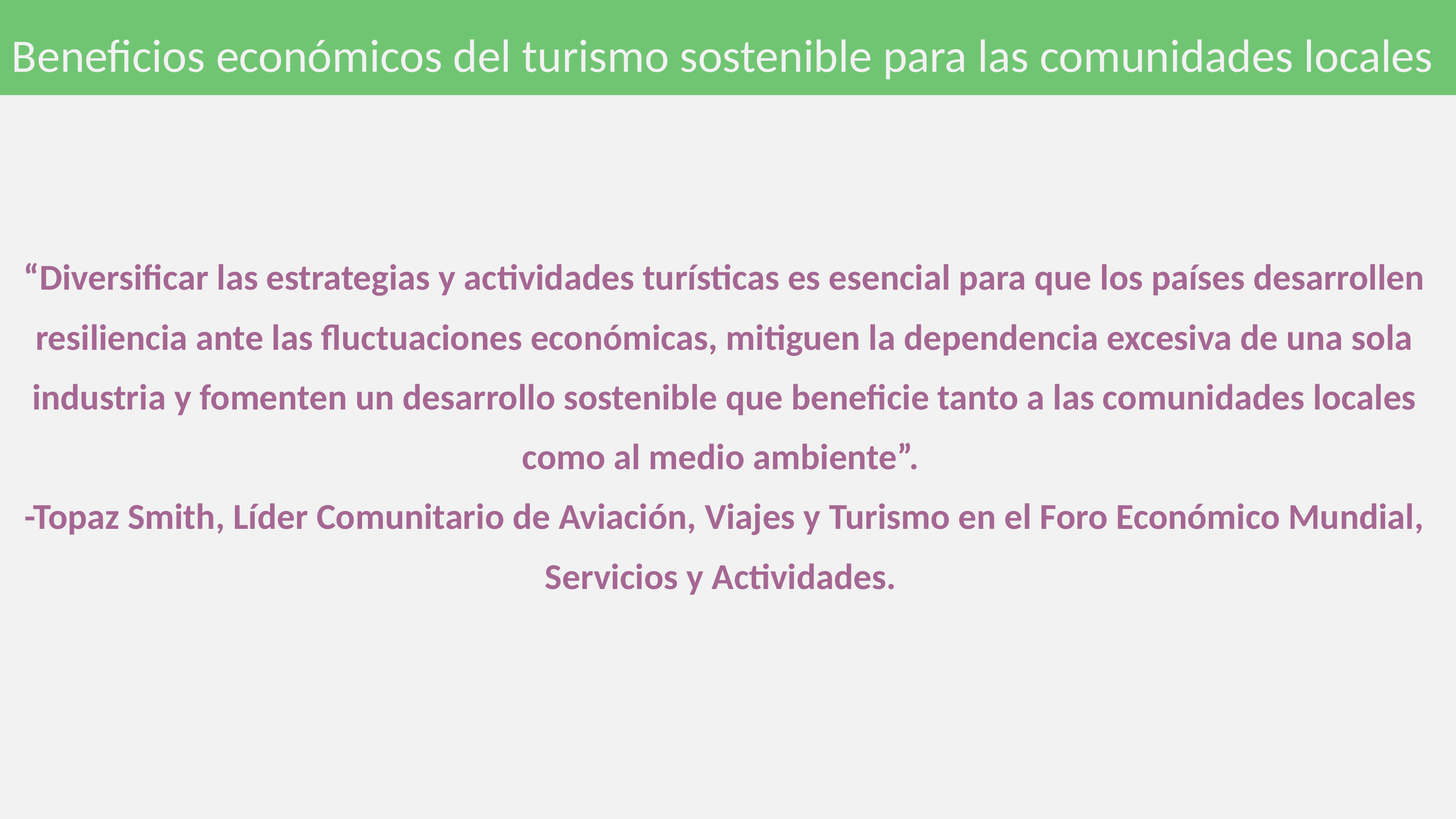

Beneficios económicos del turismo sostenible para las comunidades locales

“Diversificar las estrategias y actividades turísticas es esencial para que los países desarrollen resiliencia ante las fluctuaciones económicas, mitiguen la dependencia excesiva de una sola industria y fomenten un desarrollo sostenible que beneficie tanto a las comunidades locales como al medio ambiente”.
-Topaz Smith, Líder Comunitario de Aviación, Viajes y Turismo en el Foro Económico Mundial, Servicios y Actividades.